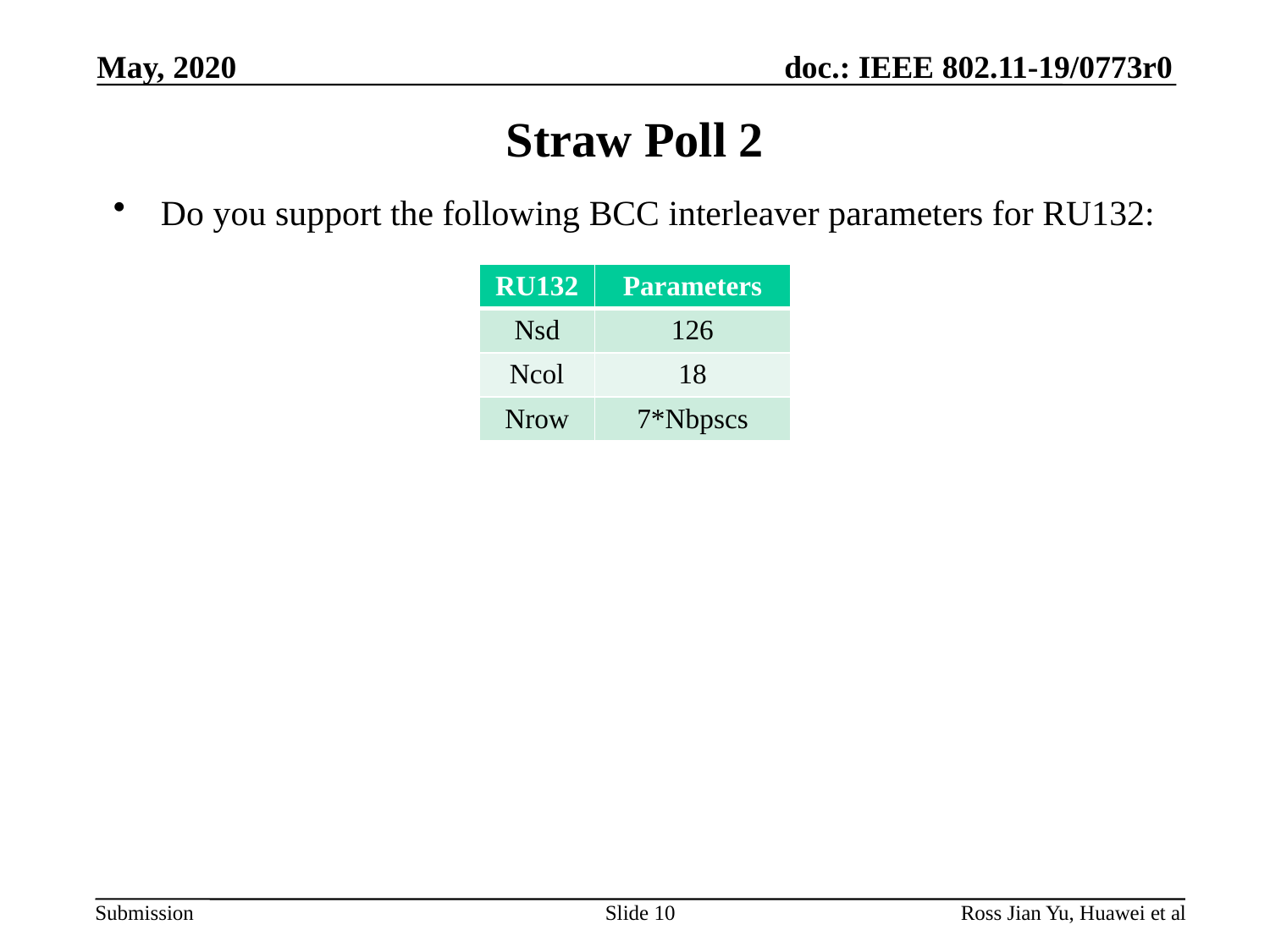

May, 2020
# Straw Poll 2
Do you support the following BCC interleaver parameters for RU132:
| RU132 | Parameters |
| --- | --- |
| Nsd | 126 |
| Ncol | 18 |
| Nrow | 7\*Nbpscs |
Slide 10
Ross Jian Yu, Huawei et al